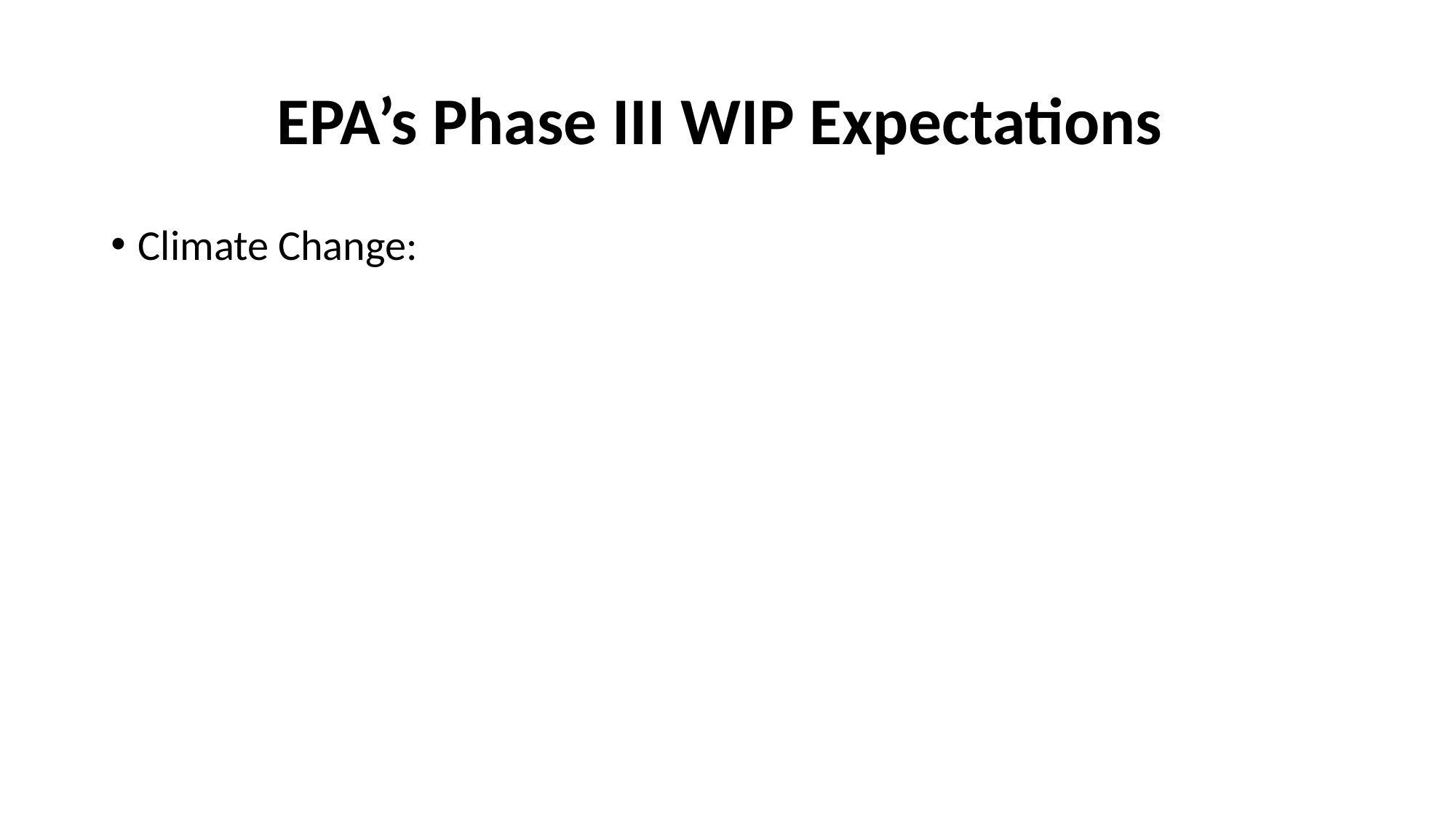

# EPA’s Phase III WIP Expectations
Climate Change: